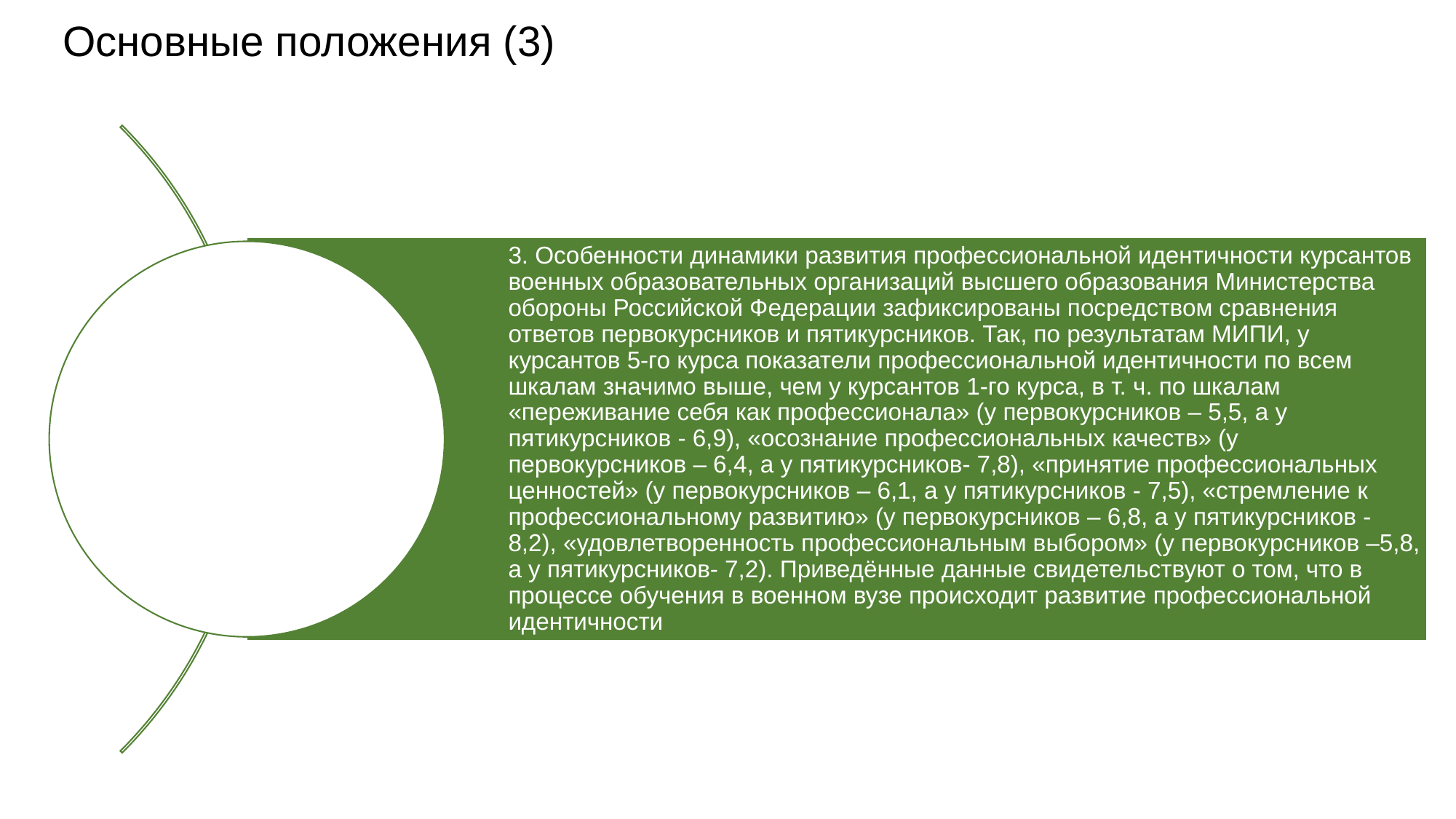

Основные положения (3)
3. Особенности динамики развития профессиональной идентичности курсантов военных образовательных организаций высшего образования Министерства обороны Российской Федерации зафиксированы посредством сравнения ответов первокурсников и пятикурсников. Так, по результатам МИПИ, у курсантов 5-го курса показатели профессиональной идентичности по всем шкалам значимо выше, чем у курсантов 1-го курса, в т. ч. по шкалам «переживание себя как профессионала» (у первокурсников – 5,5, а у пятикурсников - 6,9), «осознание профессиональных качеств» (у первокурсников – 6,4, а у пятикурсников- 7,8), «принятие профессиональных ценностей» (у первокурсников – 6,1, а у пятикурсников - 7,5), «стремление к профессиональному развитию» (у первокурсников – 6,8, а у пятикурсников - 8,2), «удовлетворенность профессиональным выбором» (у первокурсников –5,8, а у пятикурсников- 7,2). Приведённые данные свидетельствуют о том, что в процессе обучения в военном вузе происходит развитие профессиональной идентичности